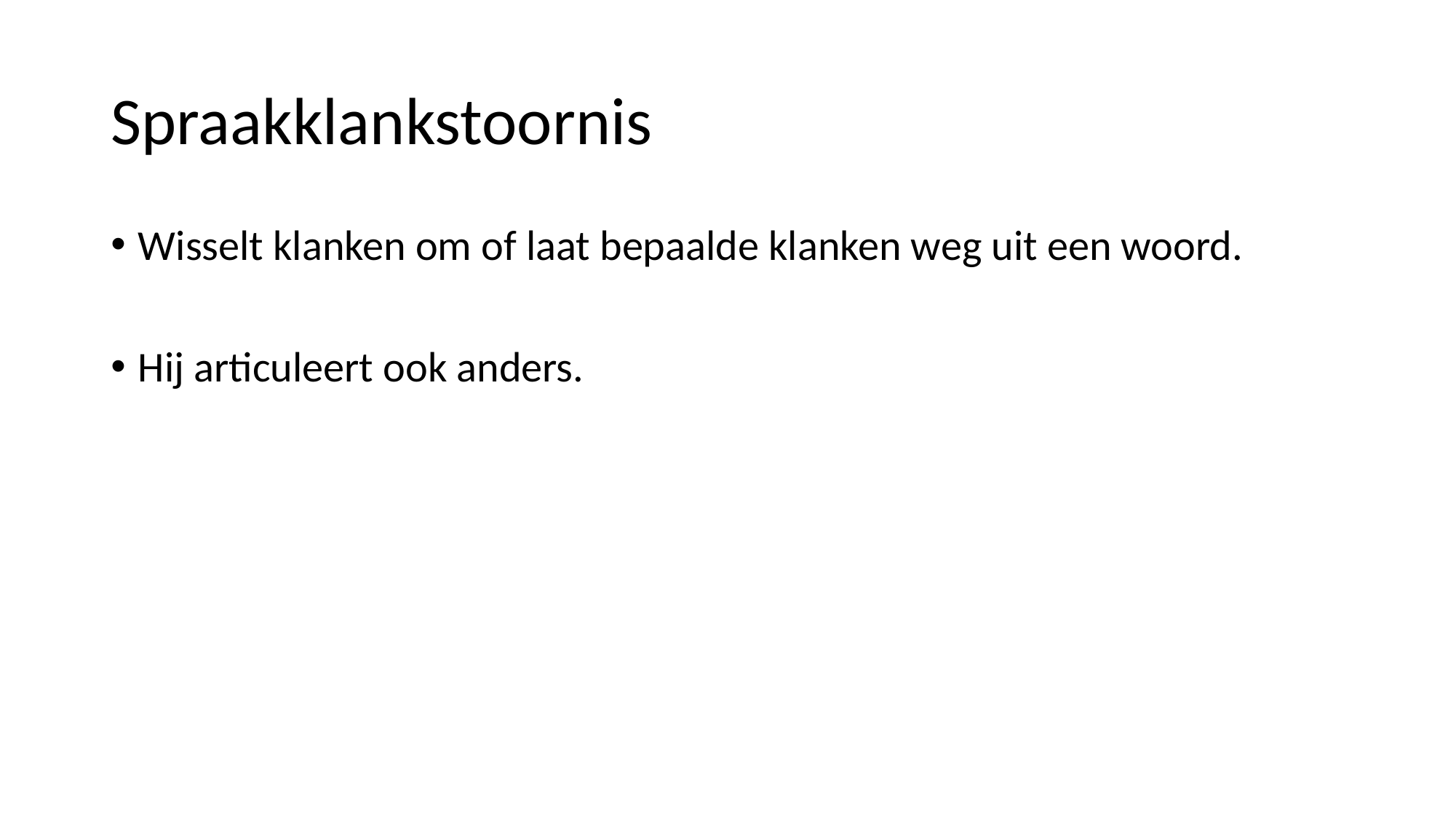

# Spraakklankstoornis
Wisselt klanken om of laat bepaalde klanken weg uit een woord.

Hij articuleert ook anders.